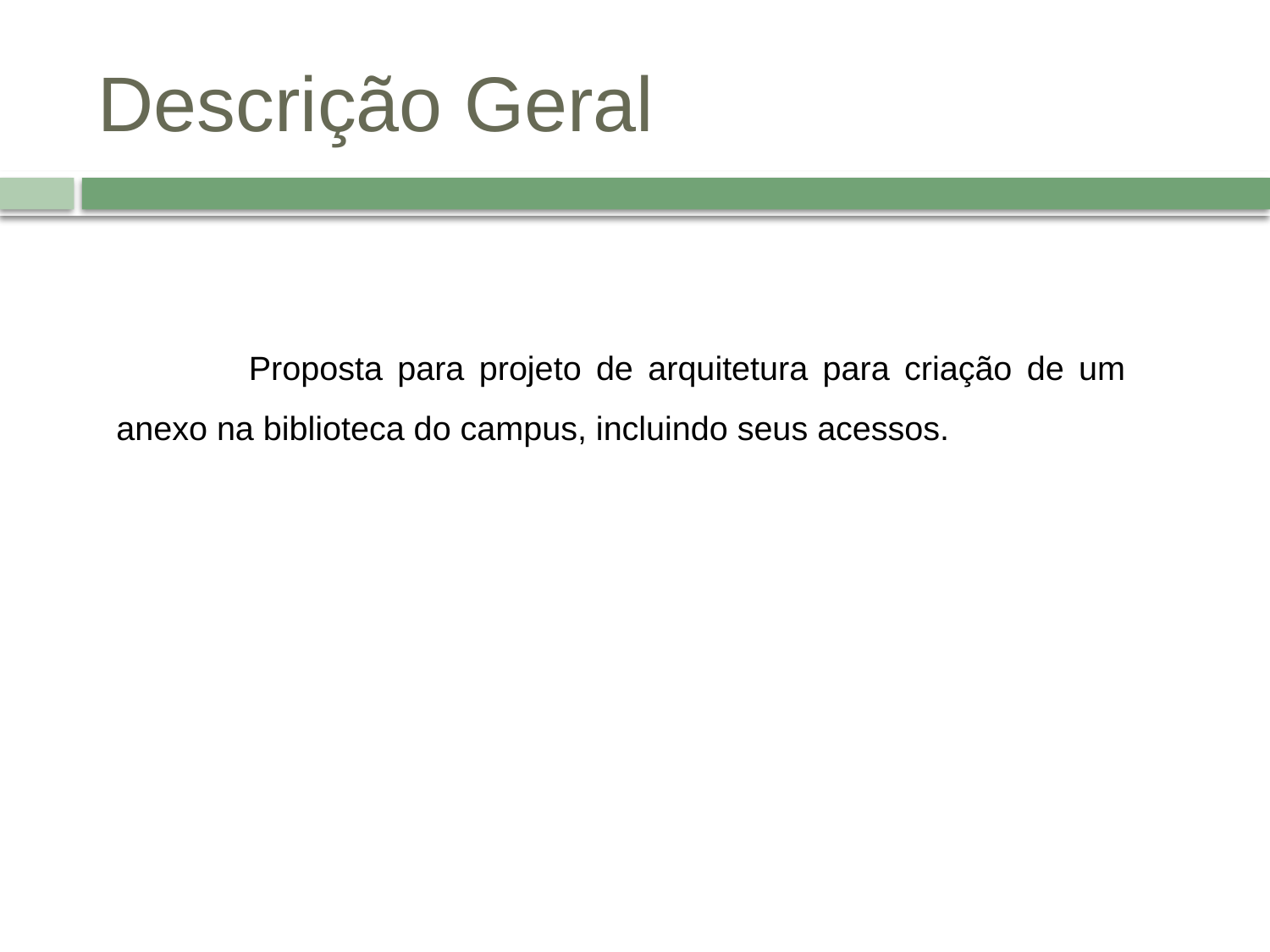

# Descrição Geral
 		Proposta para projeto de arquitetura para criação de um anexo na biblioteca do campus, incluindo seus acessos.